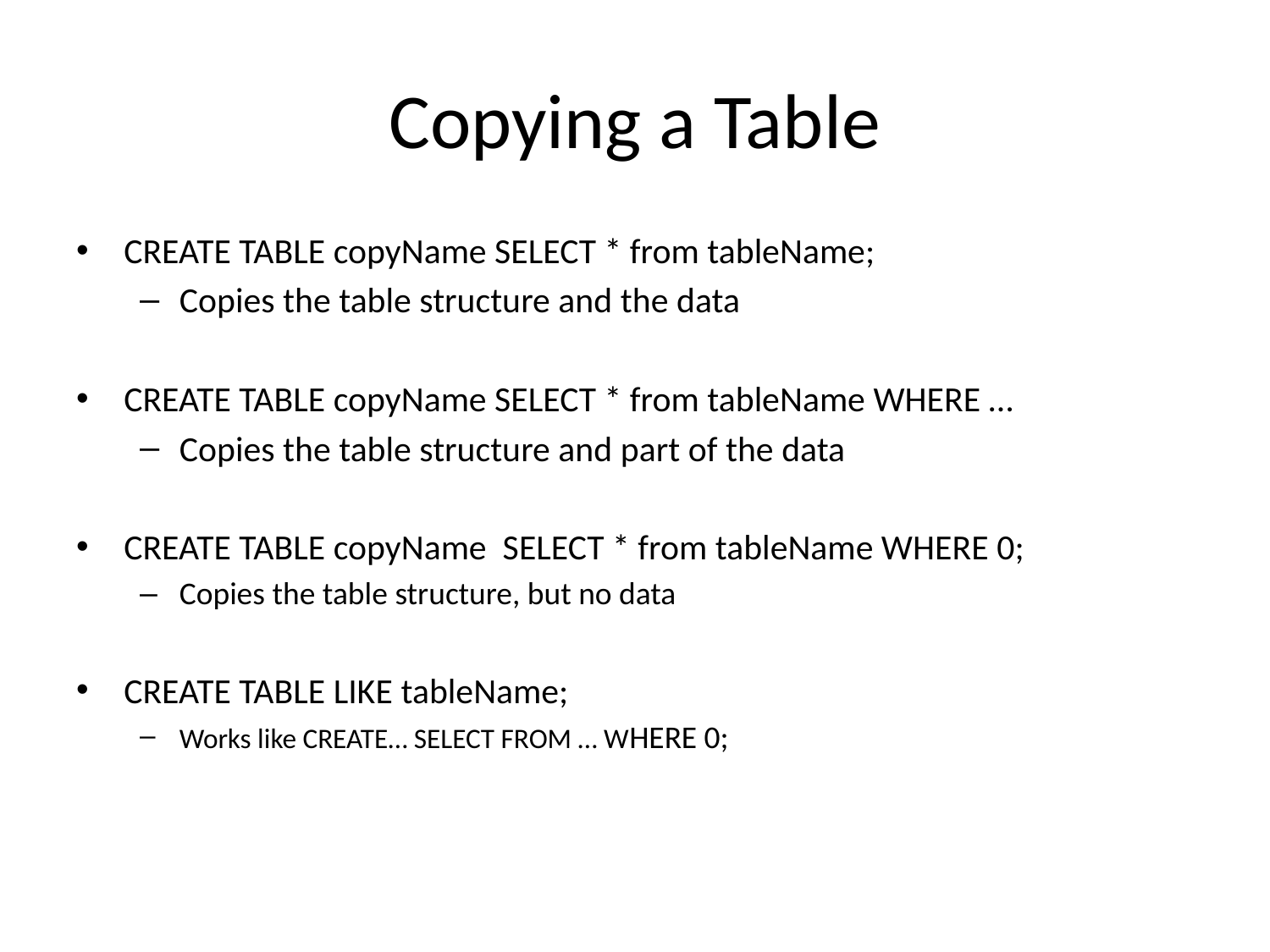

# Copying a Table
CREATE TABLE copyName SELECT * from tableName;
Copies the table structure and the data

CREATE TABLE copyName SELECT * from tableName WHERE …
Copies the table structure and part of the data

CREATE TABLE copyName  SELECT * from tableName WHERE 0;
Copies the table structure, but no data

CREATE TABLE LIKE tableName;
Works like CREATE… SELECT FROM … WHERE 0;